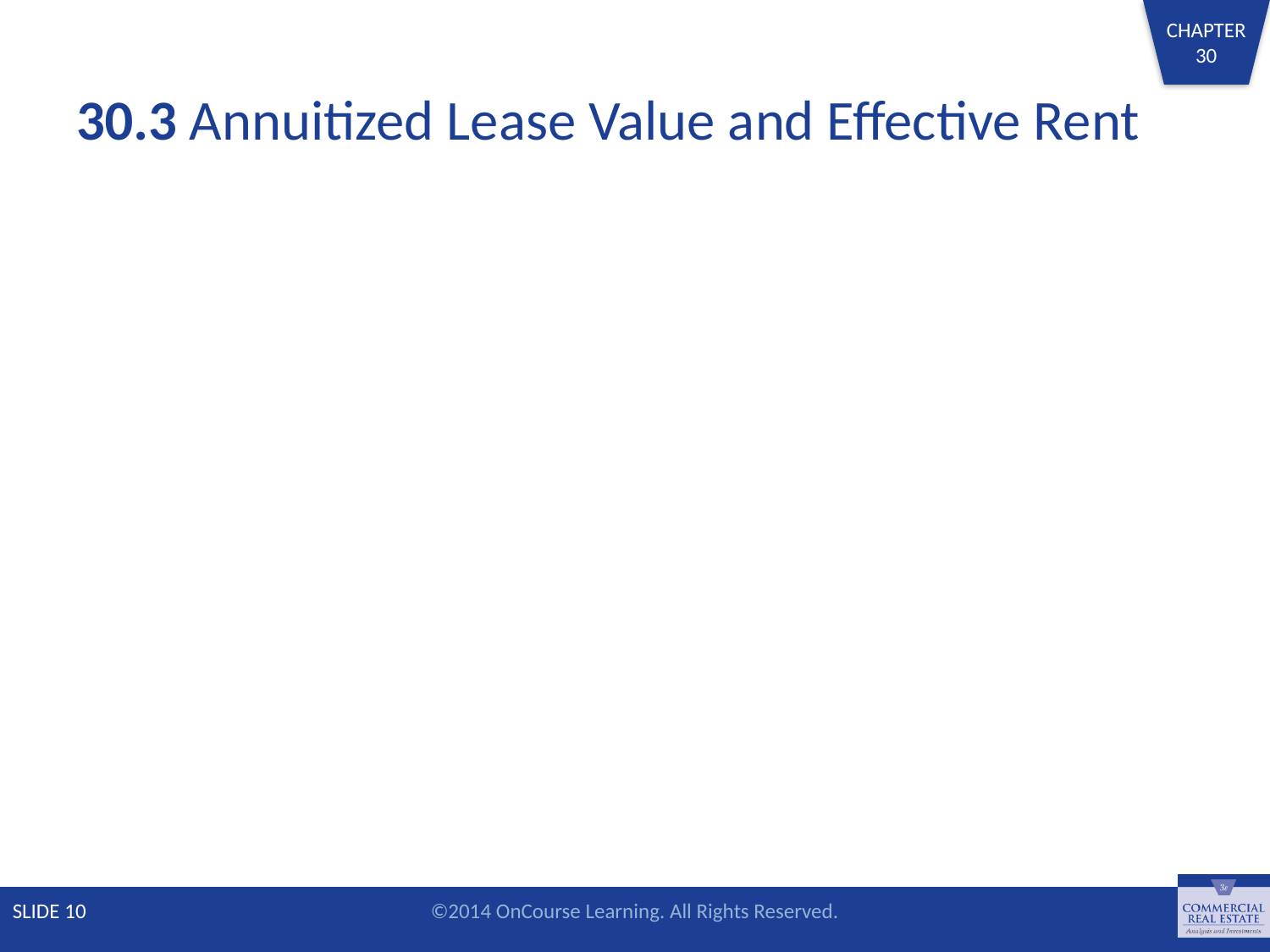

# 30.3 Annuitized Lease Value and Effective Rent

SLIDE 10